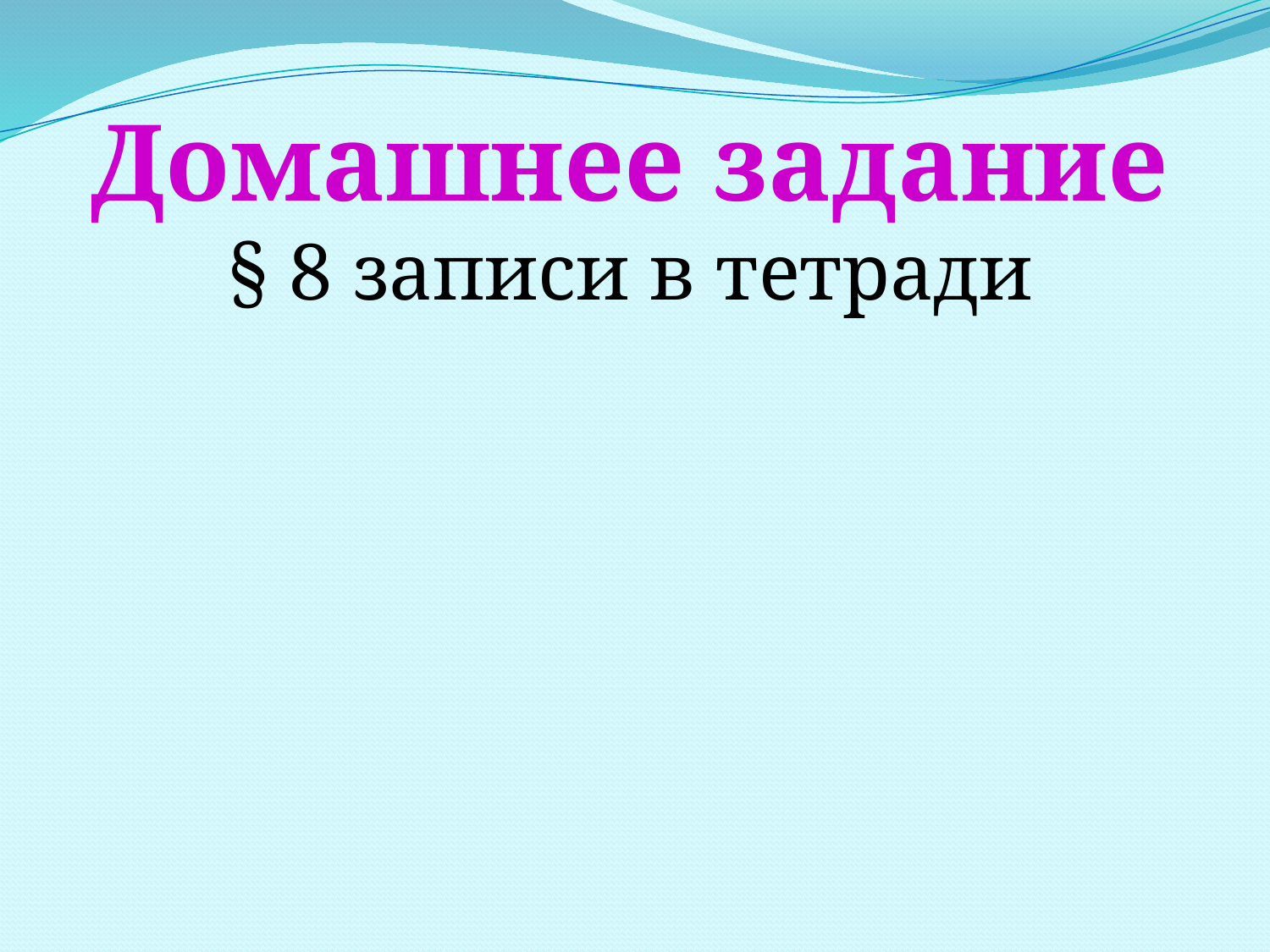

Домашнее задание
§ 8 записи в тетради